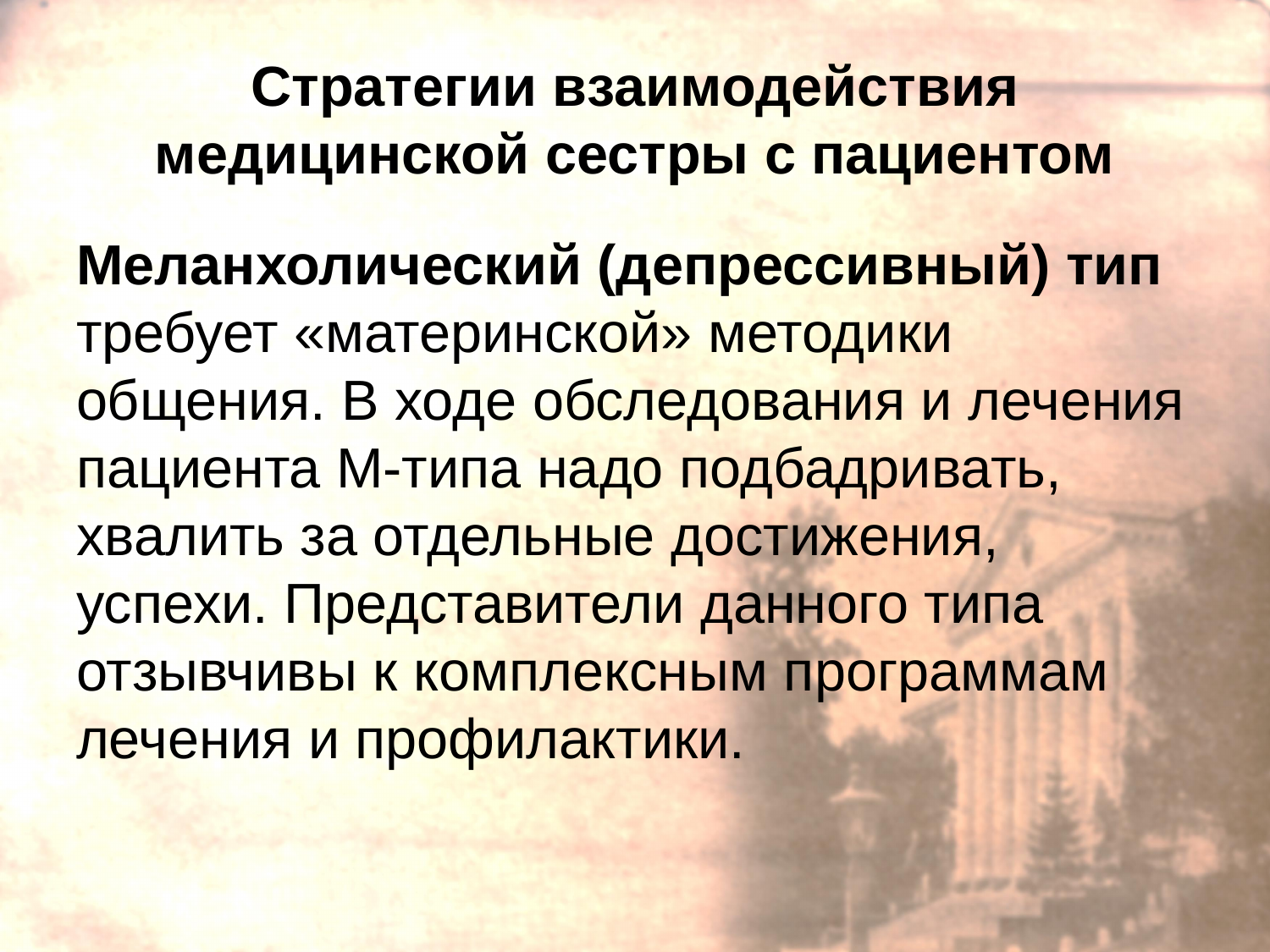

# Стратегии взаимодействия медицинской сестры с пациентом
Меланхолический (депрессивный) тип требует «материнской» методики общения. В ходе обследования и лечения пациента М-типа надо подбадривать, хвалить за отдельные достижения, успехи. Представители данного типа отзывчивы к комплексным программам лечения и профилактики.